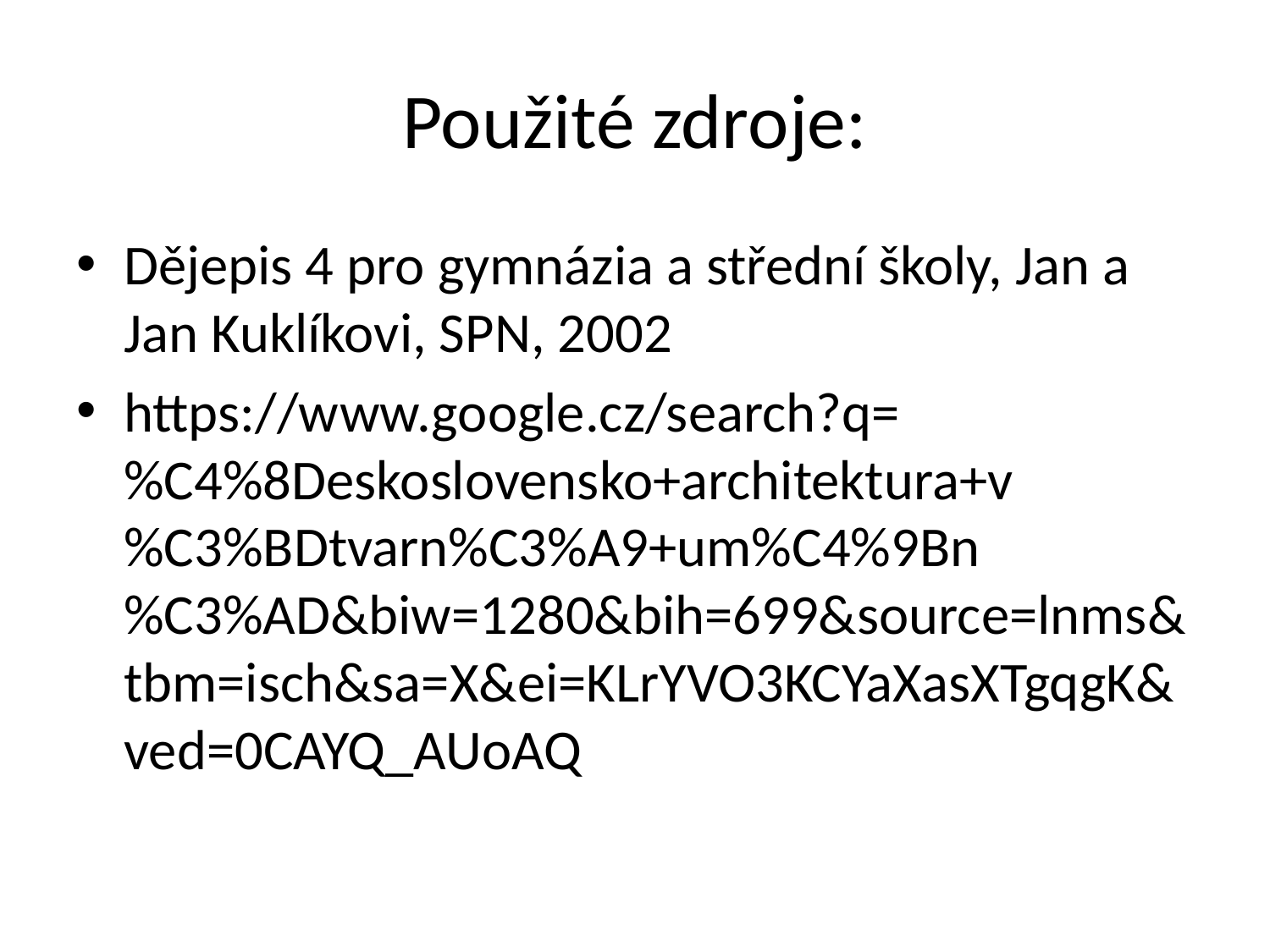

# Použité zdroje:
Dějepis 4 pro gymnázia a střední školy, Jan a Jan Kuklíkovi, SPN, 2002
https://www.google.cz/search?q=%C4%8Deskoslovensko+architektura+v%C3%BDtvarn%C3%A9+um%C4%9Bn%C3%AD&biw=1280&bih=699&source=lnms&tbm=isch&sa=X&ei=KLrYVO3KCYaXasXTgqgK&ved=0CAYQ_AUoAQ